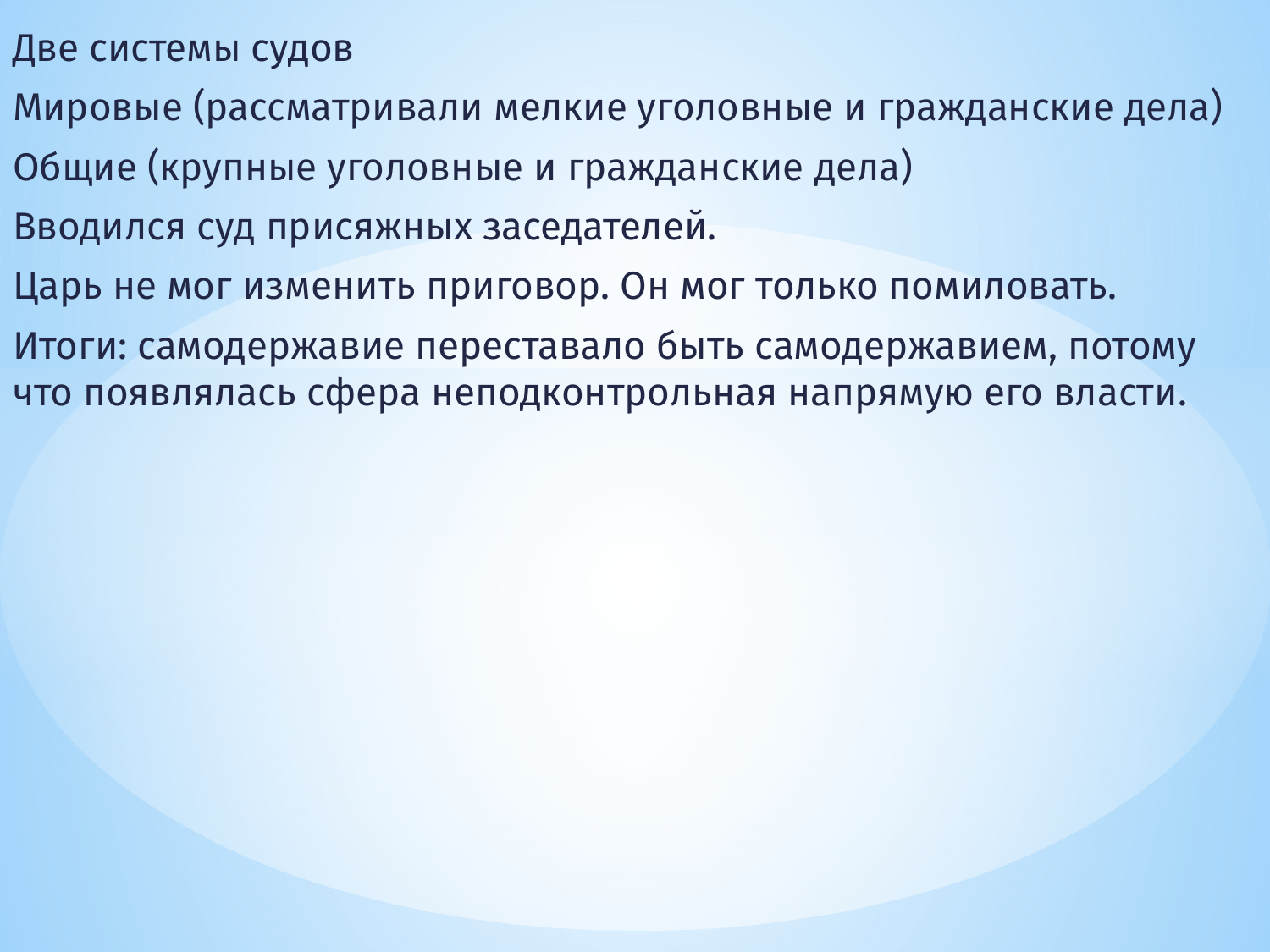

#
Две системы судов
Мировые (рассматривали мелкие уголовные и гражданские дела)
Общие (крупные уголовные и гражданские дела)
Вводился суд присяжных заседателей.
Царь не мог изменить приговор. Он мог только помиловать.
Итоги: самодержавие переставало быть самодержавием, потому что появлялась сфера неподконтрольная напрямую его власти.